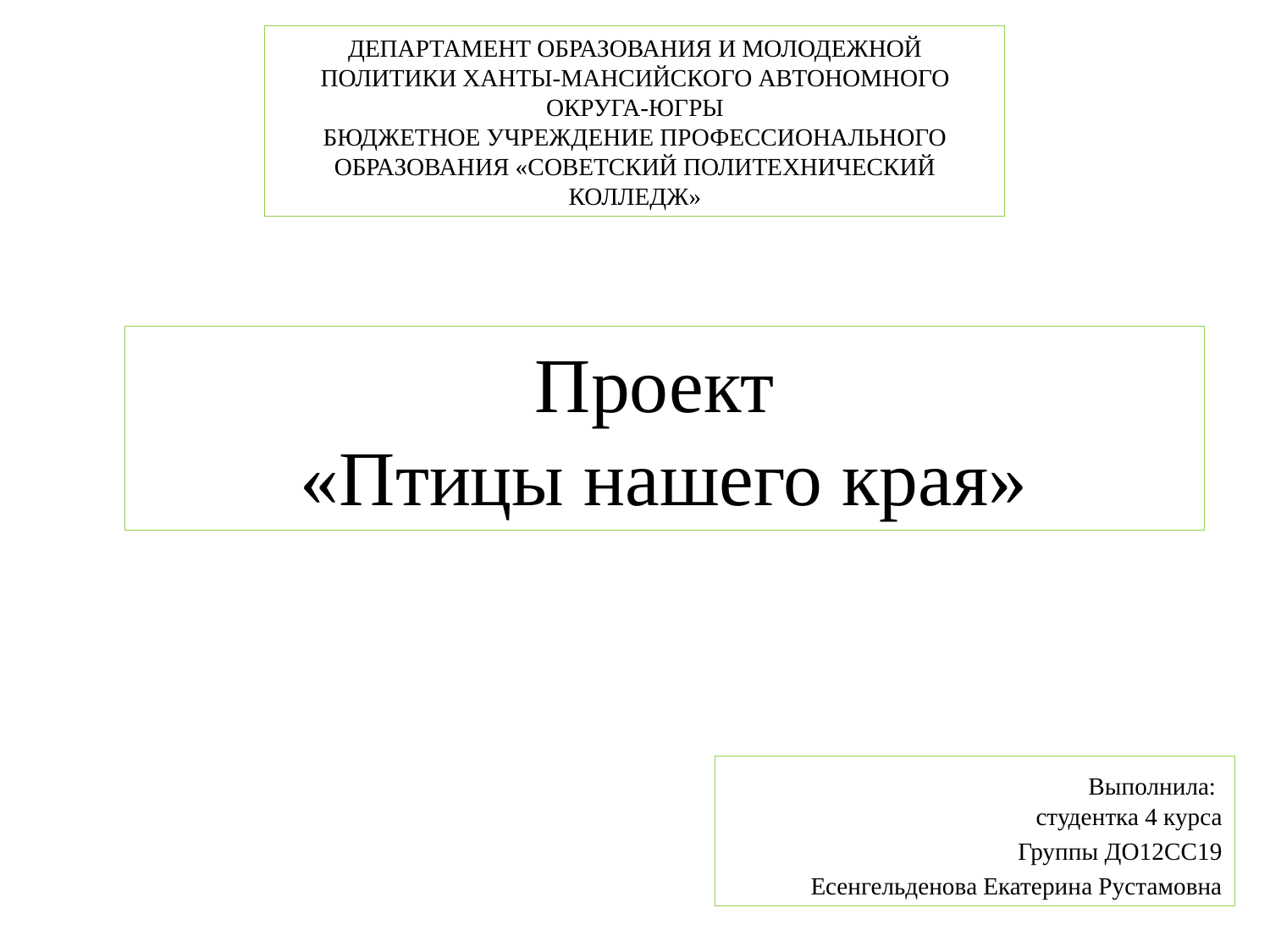

ДЕПАРТАМЕНТ ОБРАЗОВАНИЯ И МОЛОДЕЖНОЙ ПОЛИТИКИ ХАНТЫ-МАНСИЙСКОГО АВТОНОМНОГО ОКРУГА-ЮГРЫ
БЮДЖЕТНОЕ УЧРЕЖДЕНИЕ ПРОФЕССИОНАЛЬНОГО ОБРАЗОВАНИЯ «СОВЕТСКИЙ ПОЛИТЕХНИЧЕСКИЙ КОЛЛЕДЖ»
# Проект «Птицы нашего края»
Выполнила:
студентка 4 курса
Группы ДО12СС19
Есенгельденова Екатерина Рустамовна